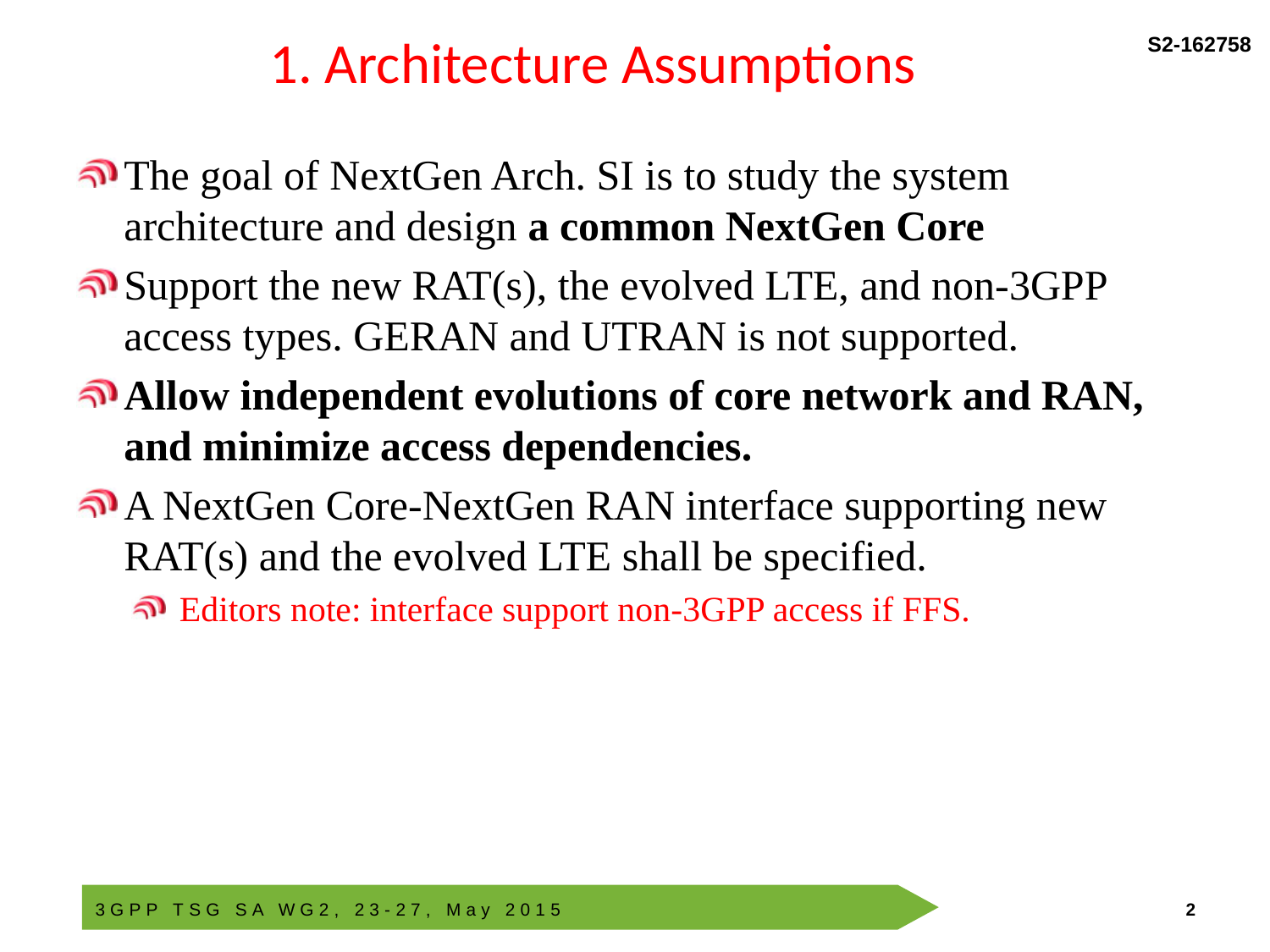

# 1. Architecture Assumptions
The goal of NextGen Arch. SI is to study the system architecture and design a common NextGen Core
Support the new RAT(s), the evolved LTE, and non-3GPP access types. GERAN and UTRAN is not supported.
Allow independent evolutions of core network and RAN, and minimize access dependencies.
A NextGen Core-NextGen RAN interface supporting new RAT(s) and the evolved LTE shall be specified.
Editors note: interface support non-3GPP access if FFS.